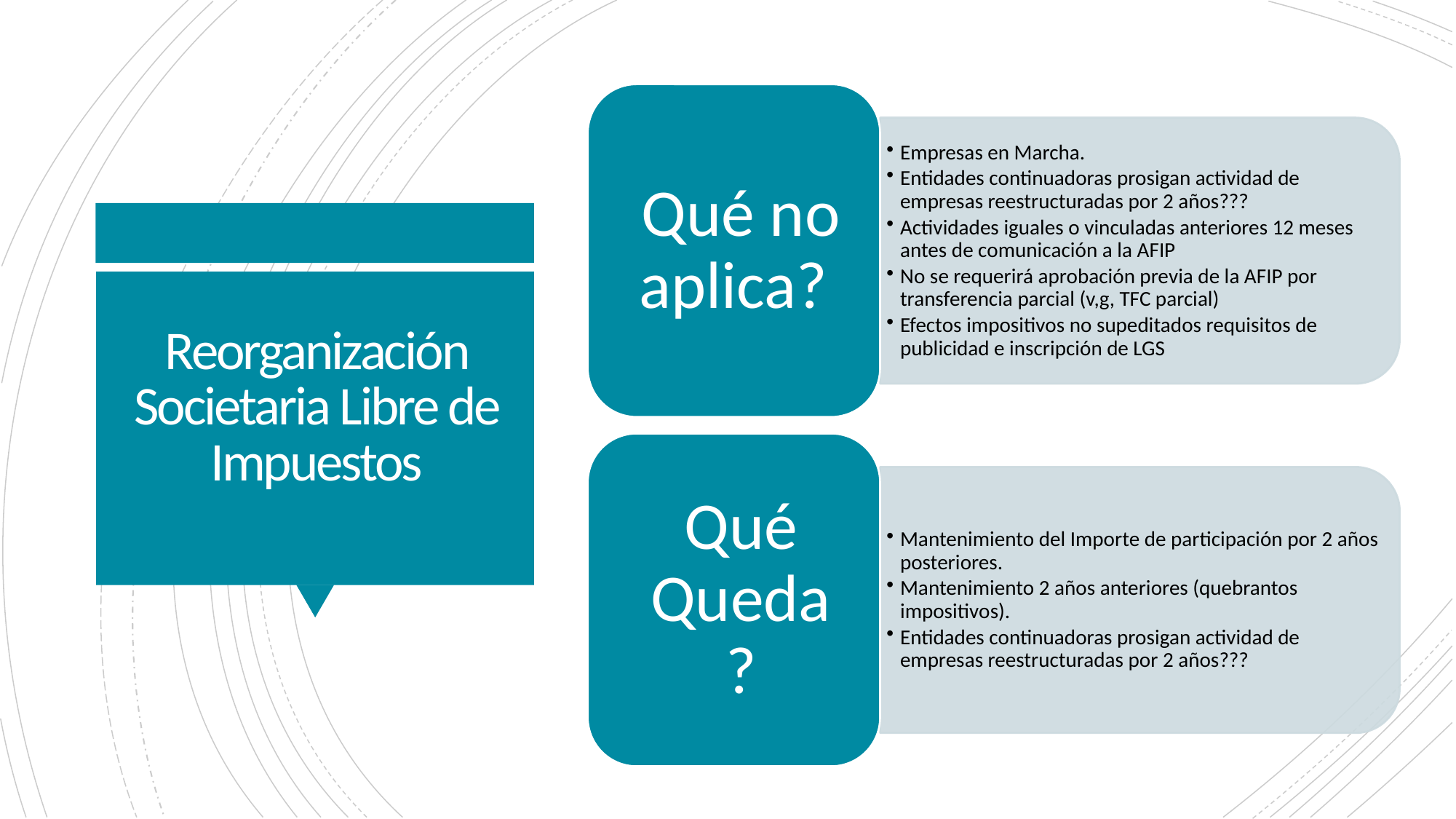

Empresas en Marcha.
Entidades continuadoras prosigan actividad de empresas reestructuradas por 2 años???
Actividades iguales o vinculadas anteriores 12 meses antes de comunicación a la AFIP
No se requerirá aprobación previa de la AFIP por transferencia parcial (v,g, TFC parcial)
Efectos impositivos no supeditados requisitos de publicidad e inscripción de LGS
Qué no aplica?
Mantenimiento del Importe de participación por 2 años posteriores.
Mantenimiento 2 años anteriores (quebrantos impositivos).
Entidades continuadoras prosigan actividad de empresas reestructuradas por 2 años???
Qué Queda?
# Reorganización Societaria Libre de Impuestos